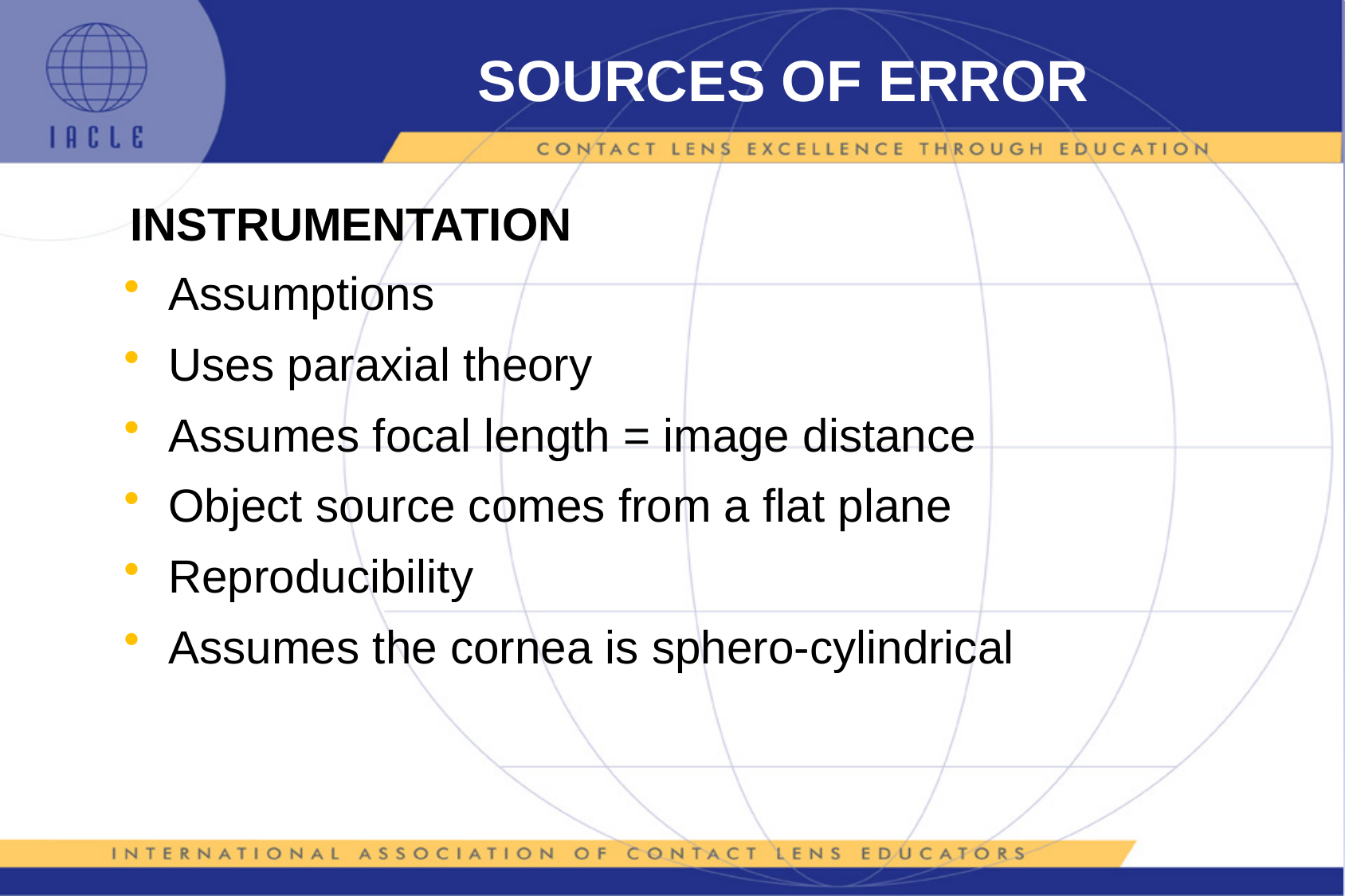

# SOURCES OF ERROR
INSTRUMENTATION
Assumptions
Uses paraxial theory
Assumes focal length = image distance
Object source comes from a flat plane
Reproducibility
Assumes the cornea is sphero-cylindrical